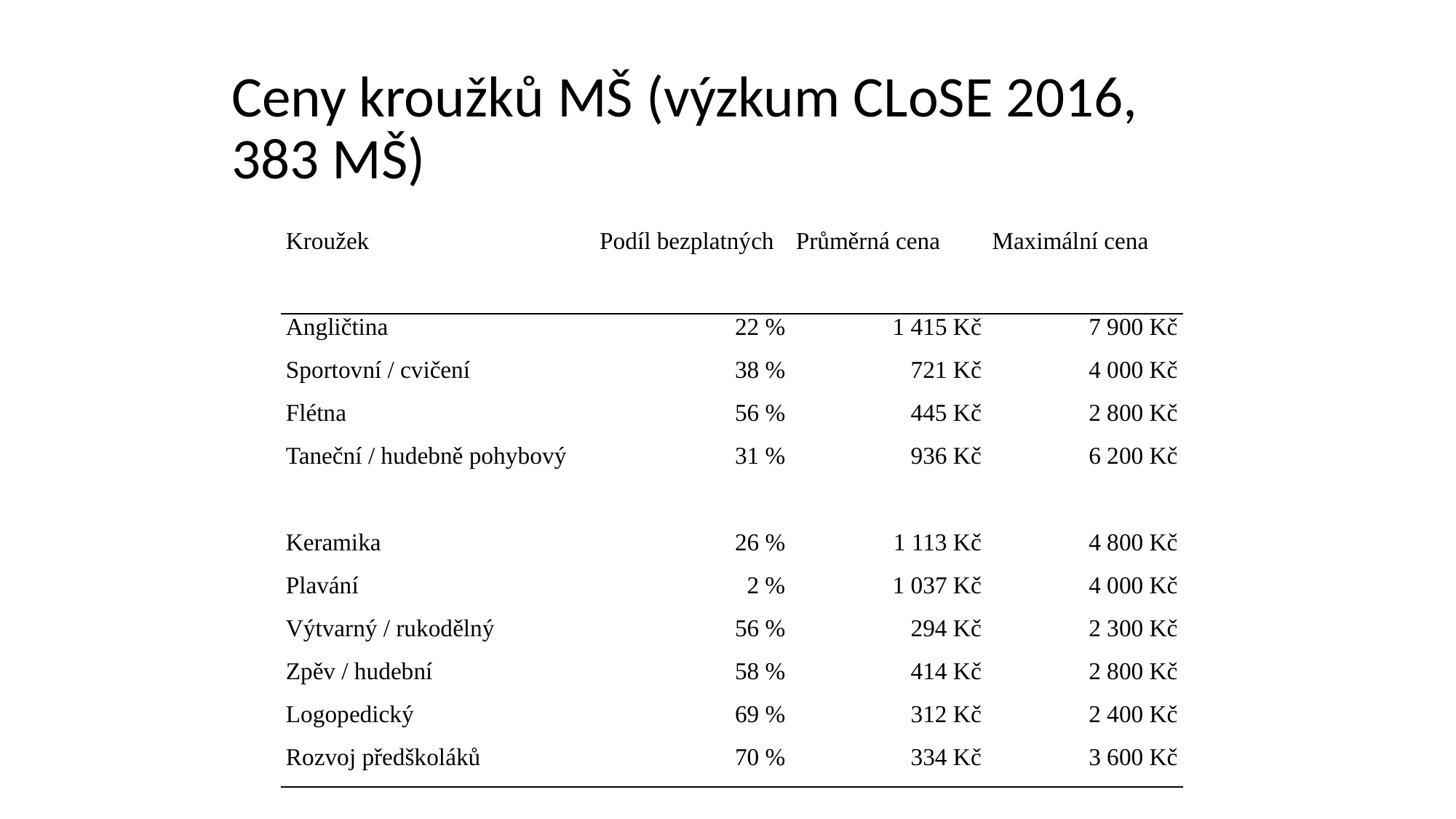

# Ceny kroužků MŠ (výzkum CLoSE 2016, 383 MŠ)
| Kroužek | Podíl bezplatných | Průměrná cena | Maximální cena |
| --- | --- | --- | --- |
| Angličtina | 22 % | 1 415 Kč | 7 900 Kč |
| Sportovní / cvičení | 38 % | 721 Kč | 4 000 Kč |
| Flétna | 56 % | 445 Kč | 2 800 Kč |
| Taneční / hudebně pohybový | 31 % | 936 Kč | 6 200 Kč |
| Keramika | 26 % | 1 113 Kč | 4 800 Kč |
| Plavání | 2 % | 1 037 Kč | 4 000 Kč |
| Výtvarný / rukodělný | 56 % | 294 Kč | 2 300 Kč |
| Zpěv / hudební | 58 % | 414 Kč | 2 800 Kč |
| Logopedický | 69 % | 312 Kč | 2 400 Kč |
| Rozvoj předškoláků | 70 % | 334 Kč | 3 600 Kč |